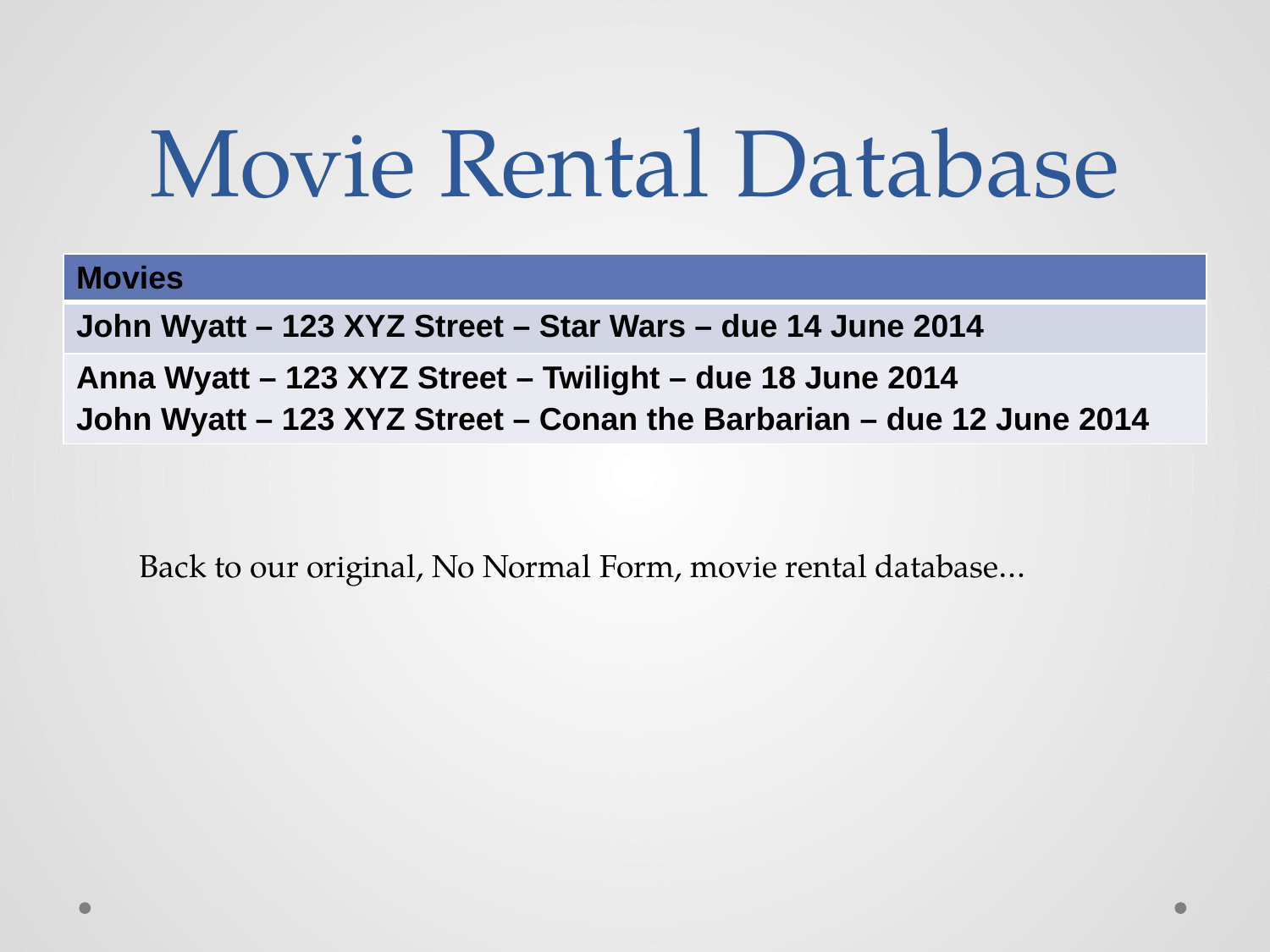

# Movie Rental Database
| Movies |
| --- |
| John Wyatt – 123 XYZ Street – Star Wars – due 14 June 2014 |
| Anna Wyatt – 123 XYZ Street – Twilight – due 18 June 2014 John Wyatt – 123 XYZ Street – Conan the Barbarian – due 12 June 2014 |
Back to our original, No Normal Form, movie rental database…